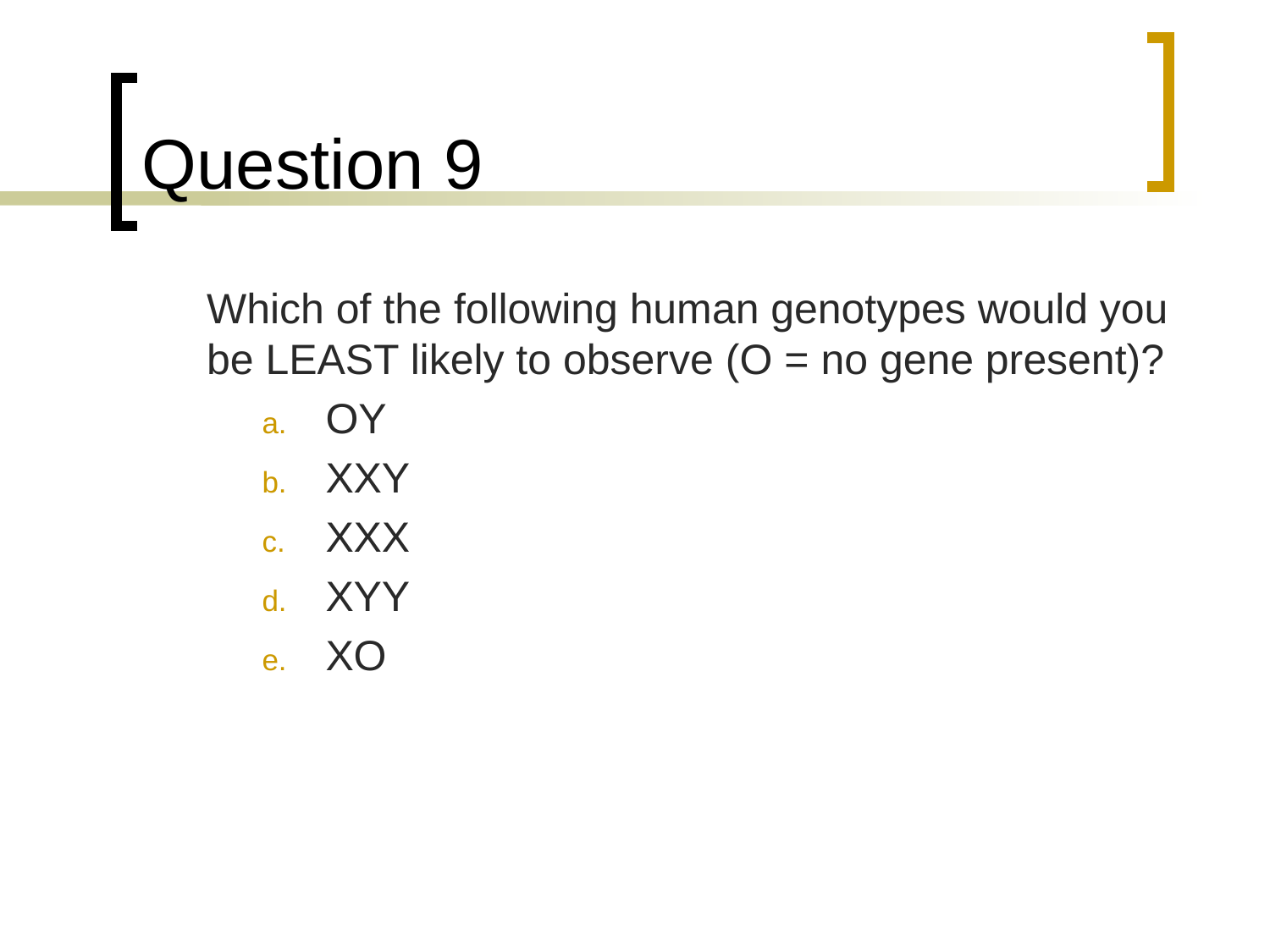

# Question 9
	Which of the following human genotypes would you be LEAST likely to observe (O = no gene present)?
OY
XXY
XXX
XYY
XO